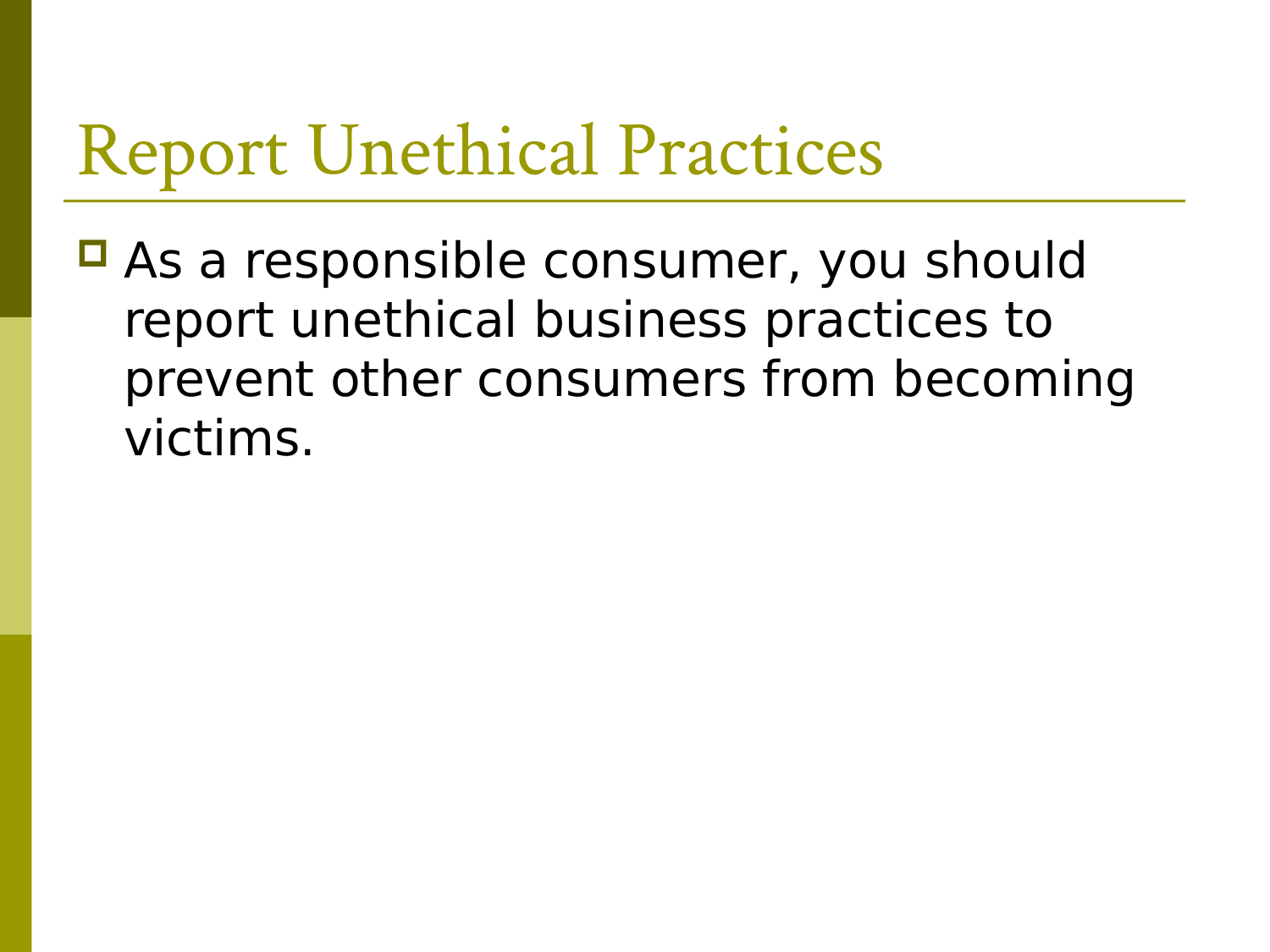

# Report Unethical Practices
As a responsible consumer, you should report unethical business practices to prevent other consumers from becoming victims.